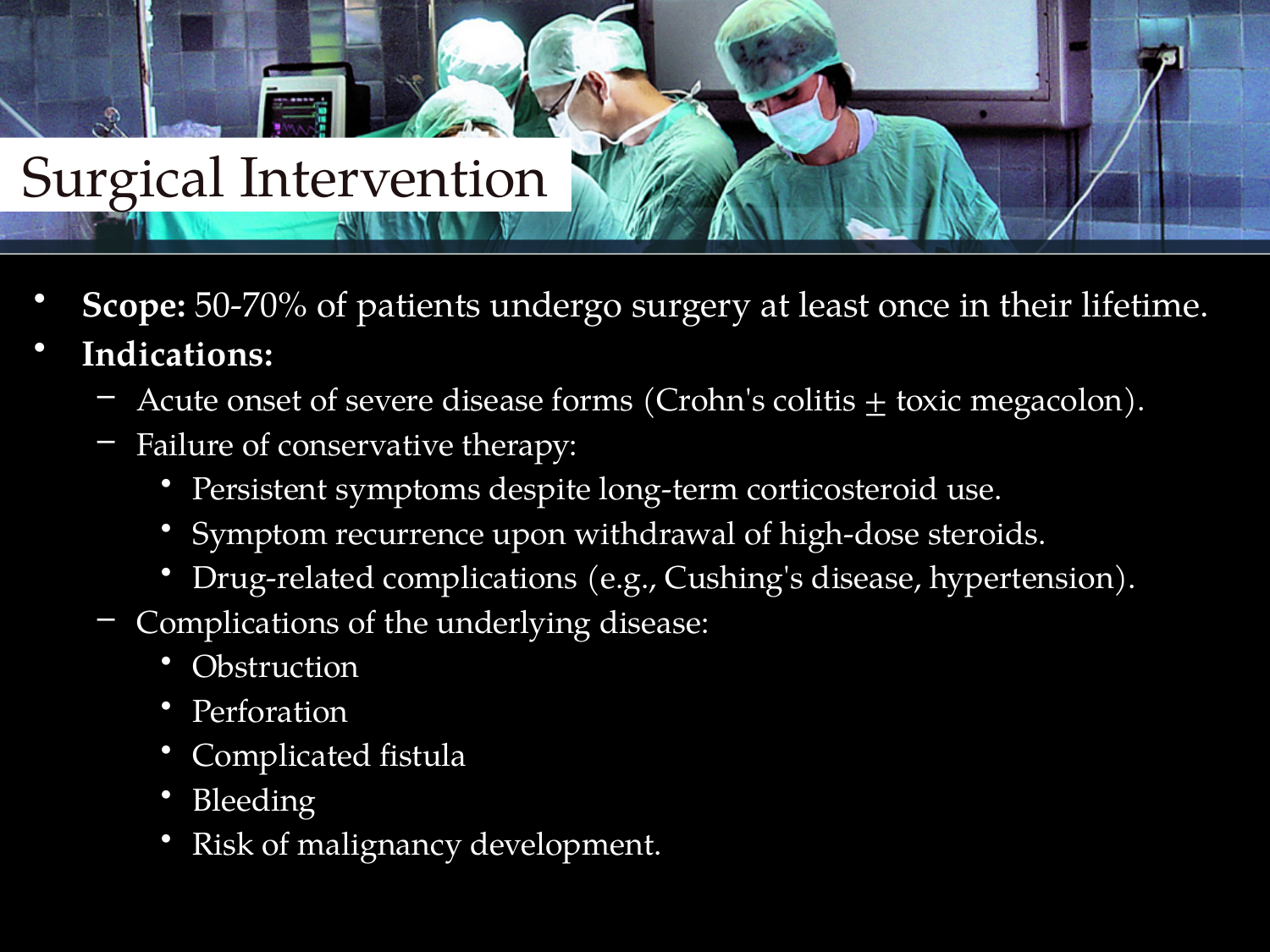

# Surgical Intervention
Scope: 50-70% of patients undergo surgery at least once in their lifetime.
Indications:
Acute onset of severe disease forms (Crohn's colitis ± toxic megacolon).
Failure of conservative therapy:
Persistent symptoms despite long-term corticosteroid use.
Symptom recurrence upon withdrawal of high-dose steroids.
Drug-related complications (e.g., Cushing's disease, hypertension).
Complications of the underlying disease:
Obstruction
Perforation
Complicated fistula
Bleeding
Risk of malignancy development.